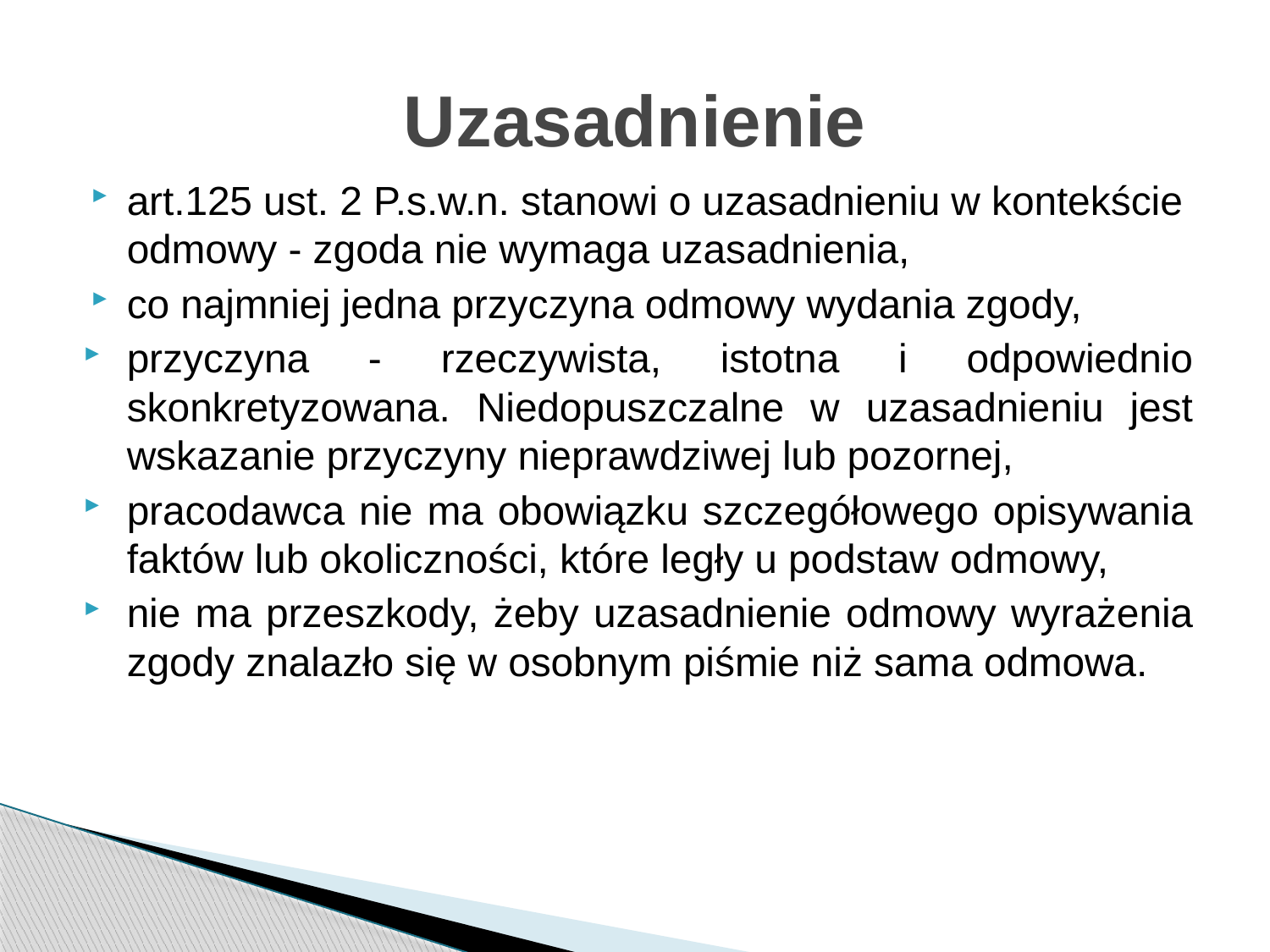

# Uzasadnienie
art.125 ust. 2 P.s.w.n. stanowi o uzasadnieniu w kontekście odmowy - zgoda nie wymaga uzasadnienia,
co najmniej jedna przyczyna odmowy wydania zgody,
przyczyna - rzeczywista, istotna i odpowiednio skonkretyzowana. Niedopuszczalne w uzasadnieniu jest wskazanie przyczyny nieprawdziwej lub pozornej,
pracodawca nie ma obowiązku szczegółowego opisywania faktów lub okoliczności, które legły u podstaw odmowy,
nie ma przeszkody, żeby uzasadnienie odmowy wyrażenia zgody znalazło się w osobnym piśmie niż sama odmowa.